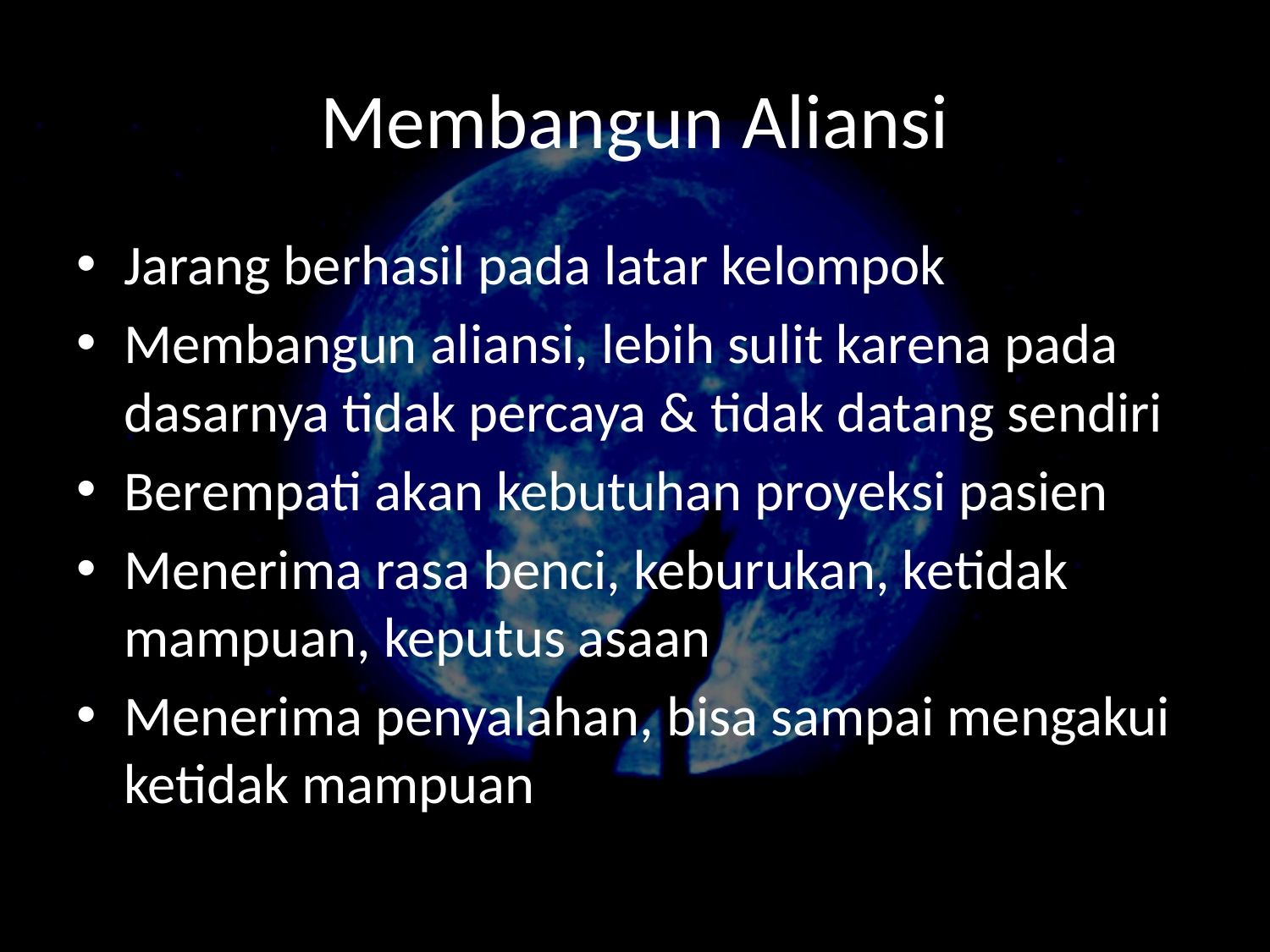

# Membangun Aliansi
Jarang berhasil pada latar kelompok
Membangun aliansi, lebih sulit karena pada dasarnya tidak percaya & tidak datang sendiri
Berempati akan kebutuhan proyeksi pasien
Menerima rasa benci, keburukan, ketidak mampuan, keputus asaan
Menerima penyalahan, bisa sampai mengakui ketidak mampuan